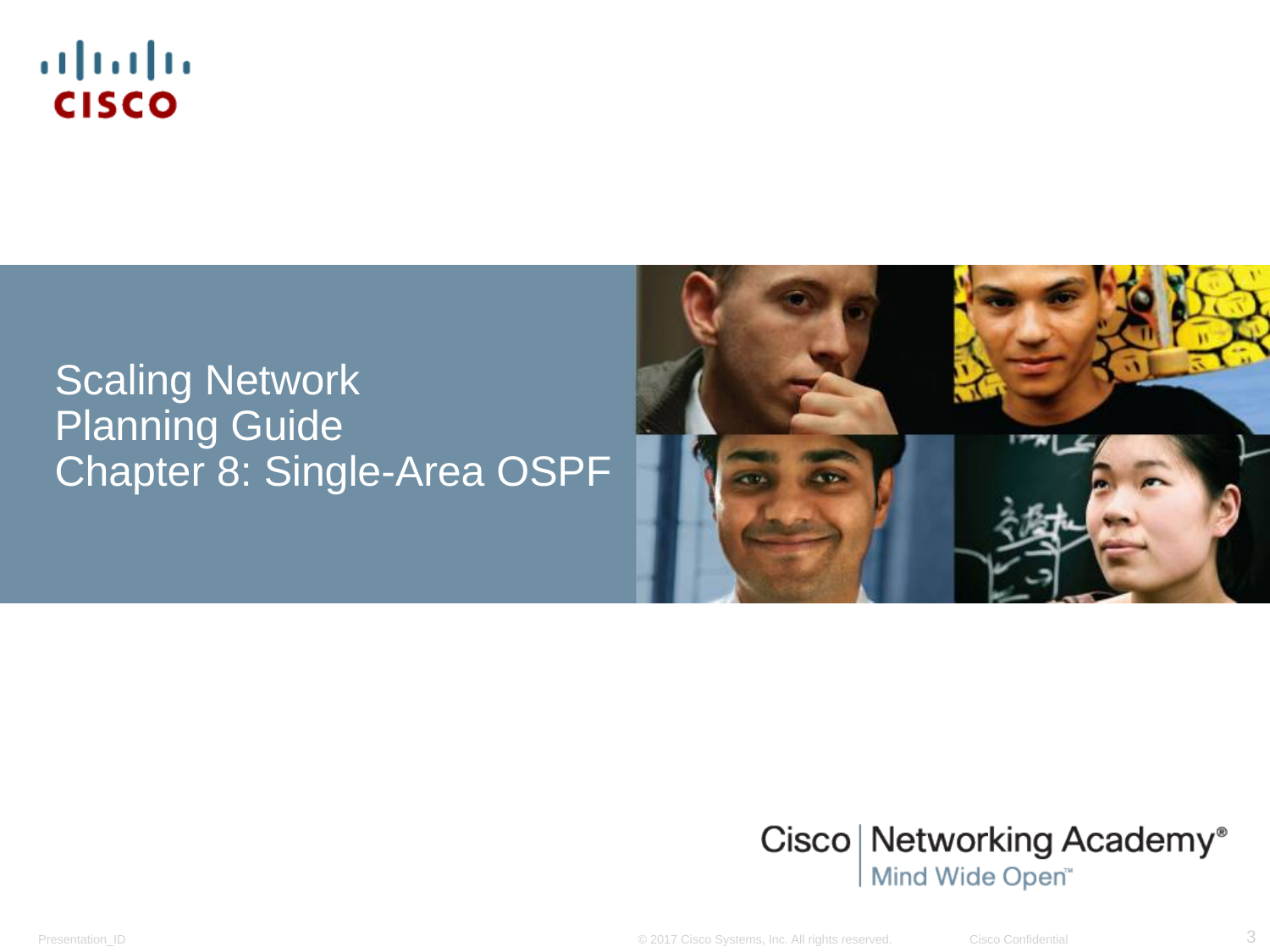

Scaling Network
Planning Guide
Chapter 8: Single-Area OSPF